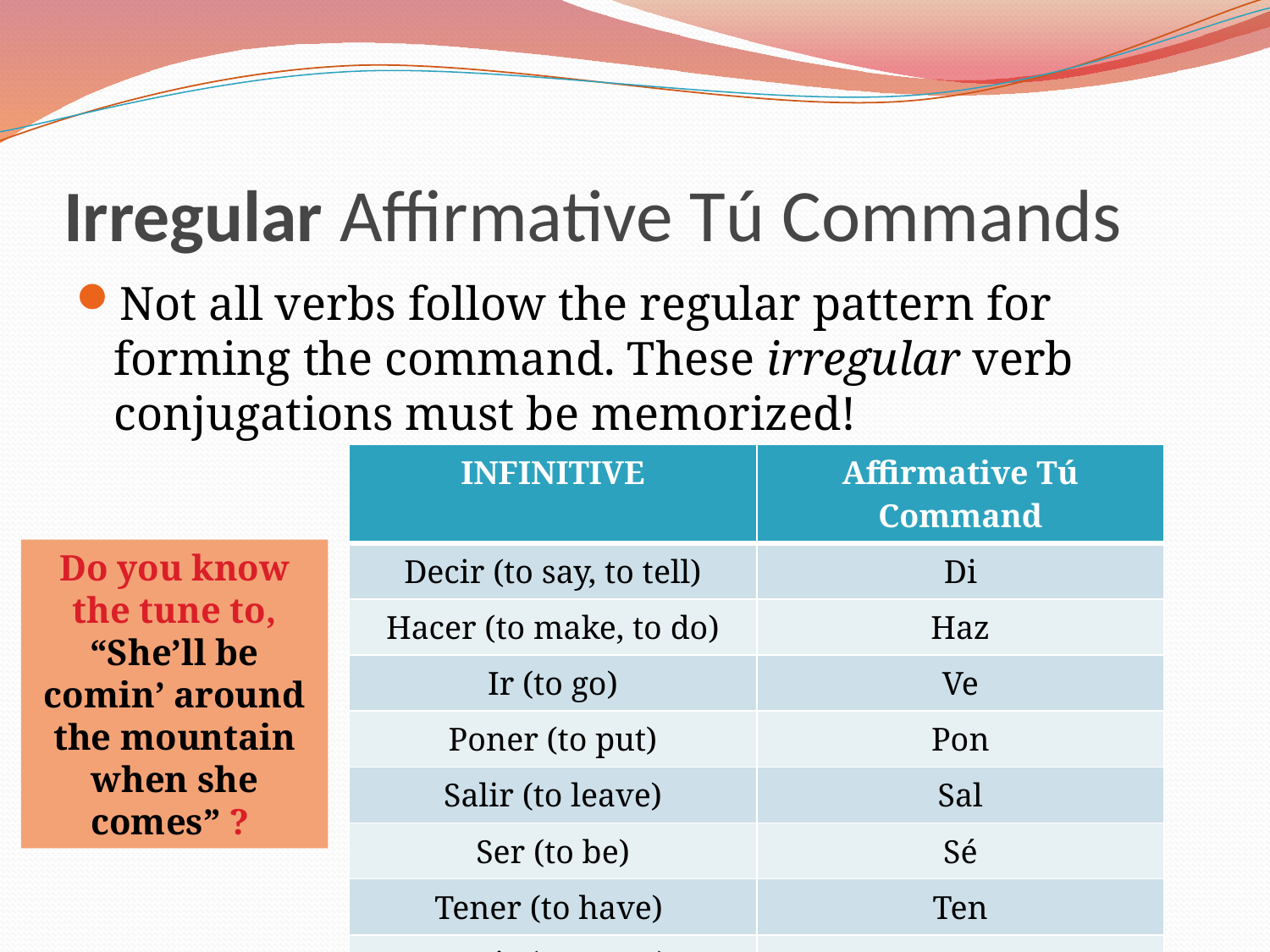

# Irregular Affirmative Tú Commands
Not all verbs follow the regular pattern for forming the command. These irregular verb conjugations must be memorized!
| INFINITIVE | Affirmative Tú Command |
| --- | --- |
| Decir (to say, to tell) | Di |
| Hacer (to make, to do) | Haz |
| Ir (to go) | Ve |
| Poner (to put) | Pon |
| Salir (to leave) | Sal |
| Ser (to be) | Sé |
| Tener (to have) | Ten |
| Venir (to come) | Ven |
Do you know the tune to, “She’ll be comin’ around the mountain when she comes” ?